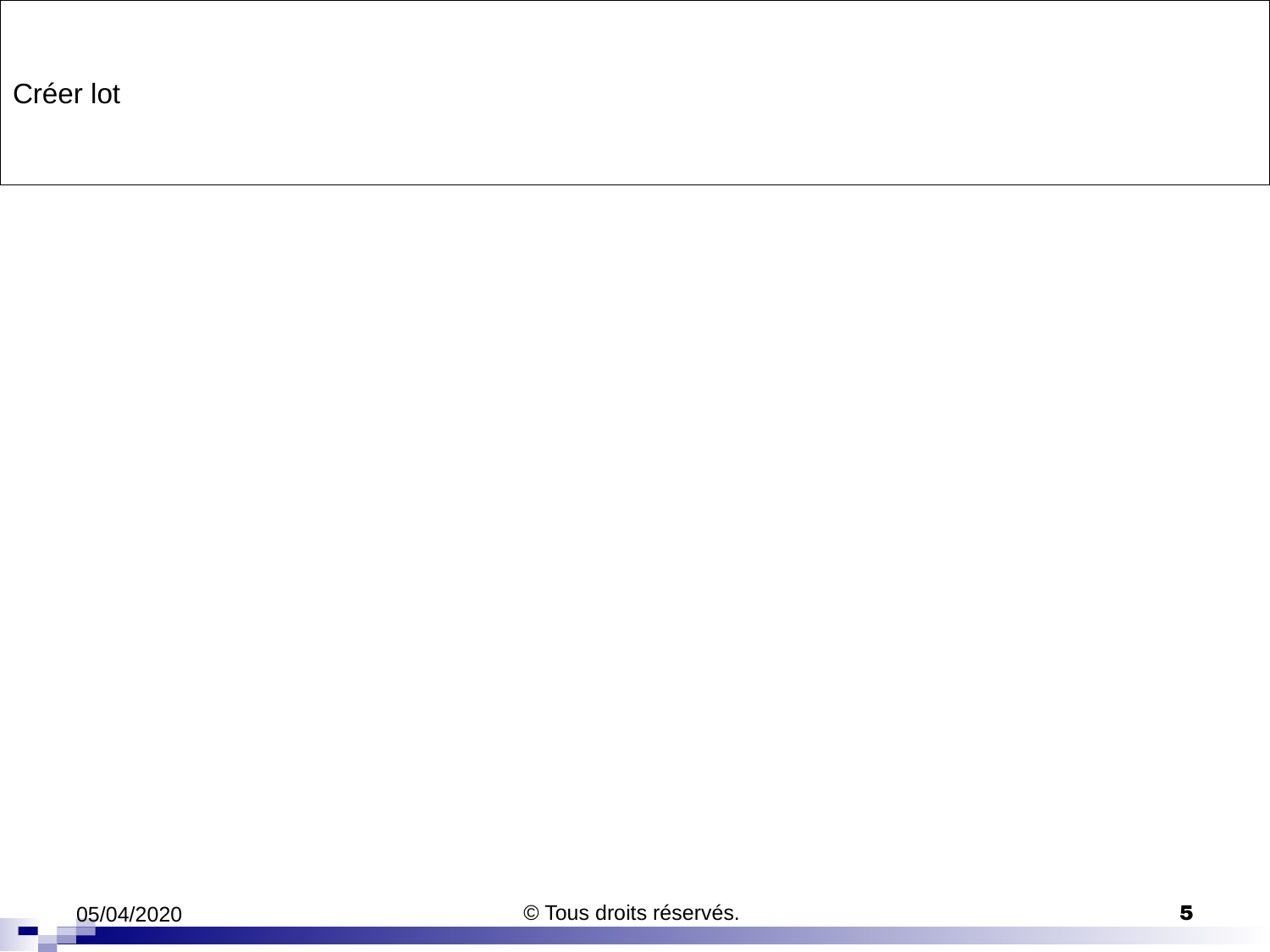

# Créer lot
05/04/2020
© Tous droits réservés.
5